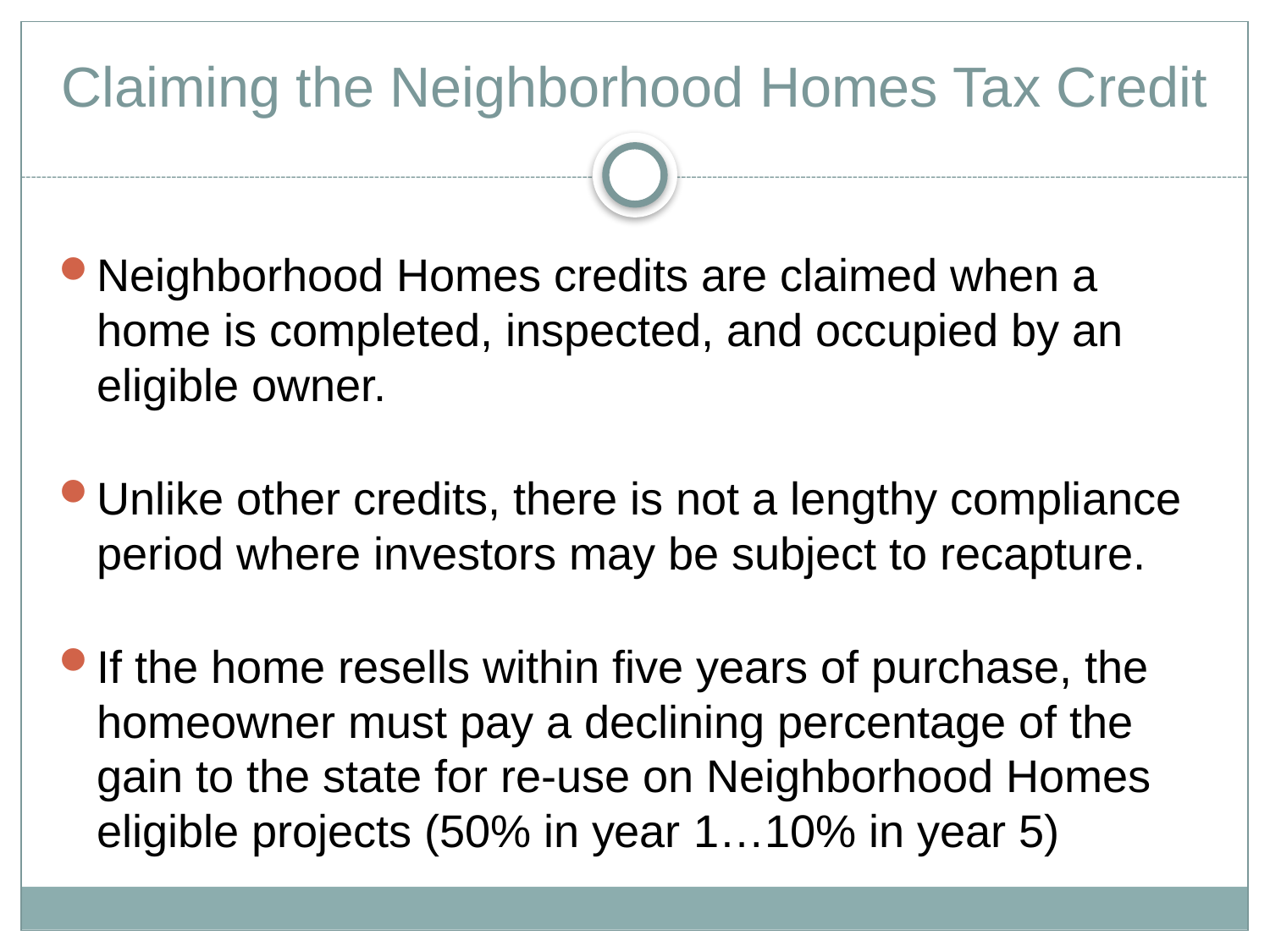

# Claiming the Neighborhood Homes Tax Credit
Neighborhood Homes credits are claimed when a home is completed, inspected, and occupied by an eligible owner.
Unlike other credits, there is not a lengthy compliance period where investors may be subject to recapture.
If the home resells within five years of purchase, the homeowner must pay a declining percentage of the gain to the state for re-use on Neighborhood Homes eligible projects (50% in year 1…10% in year 5)